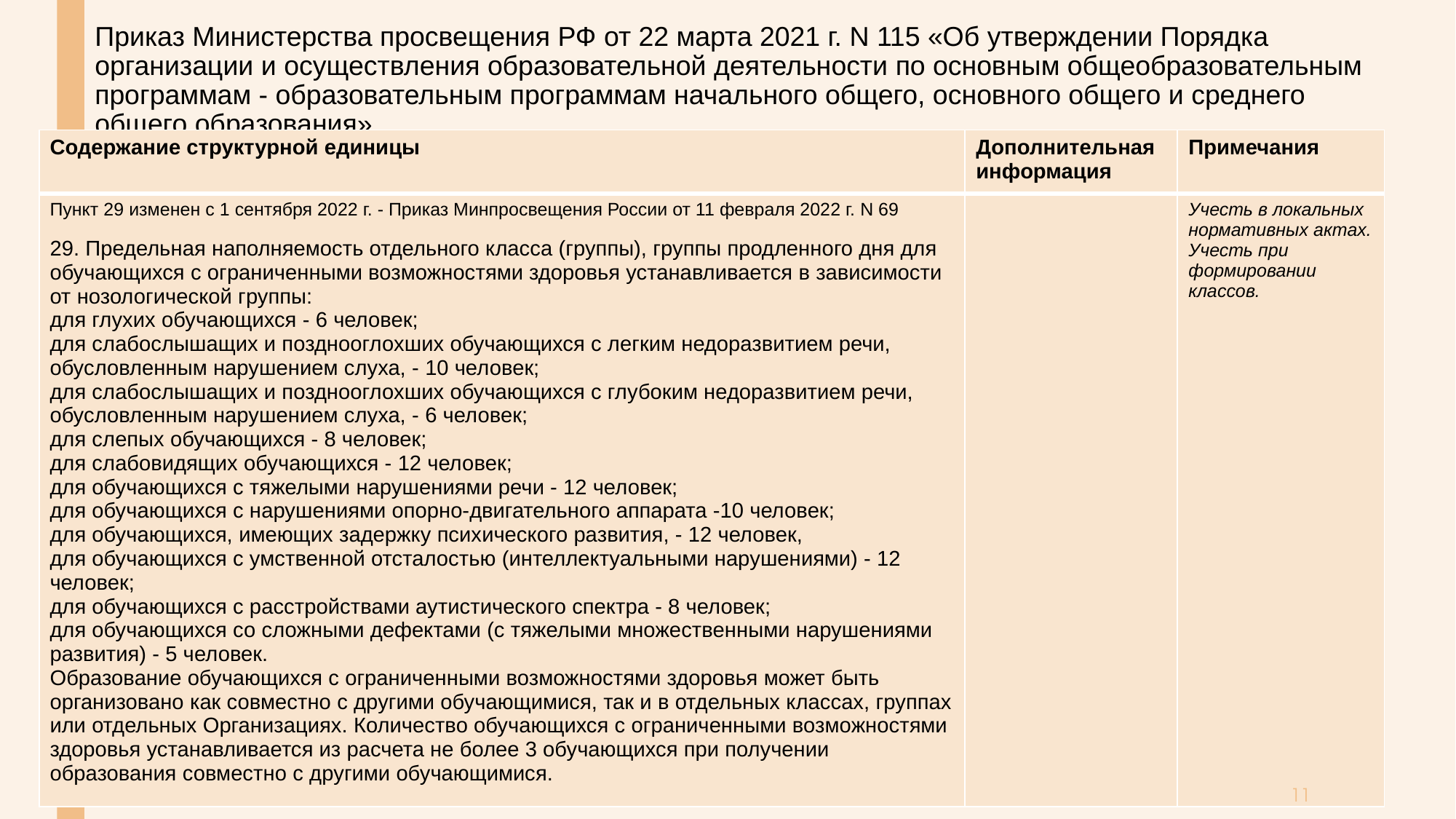

# Приказ Министерства просвещения РФ от 22 марта 2021 г. N 115 «Об утверждении Порядка организации и осуществления образовательной деятельности по основным общеобразовательным программам - образовательным программам начального общего, основного общего и среднего общего образования»
| Содержание структурной единицы | Дополнительная информация | Примечания |
| --- | --- | --- |
| Пункт 29 изменен с 1 сентября 2022 г. - Приказ Минпросвещения России от 11 февраля 2022 г. N 69 29. Предельная наполняемость отдельного класса (группы), группы продленного дня для обучающихся с ограниченными возможностями здоровья устанавливается в зависимости от нозологической группы: для глухих обучающихся - 6 человек; для слабослышащих и позднооглохших обучающихся с легким недоразвитием речи, обусловленным нарушением слуха, - 10 человек; для слабослышащих и позднооглохших обучающихся с глубоким недоразвитием речи, обусловленным нарушением слуха, - 6 человек; для слепых обучающихся - 8 человек; для слабовидящих обучающихся - 12 человек; для обучающихся с тяжелыми нарушениями речи - 12 человек; для обучающихся с нарушениями опорно-двигательного аппарата -10 человек; для обучающихся, имеющих задержку психического развития, - 12 человек, для обучающихся с умственной отсталостью (интеллектуальными нарушениями) - 12 человек; для обучающихся с расстройствами аутистического спектра - 8 человек; для обучающихся со сложными дефектами (с тяжелыми множественными нарушениями развития) - 5 человек. Образование обучающихся с ограниченными возможностями здоровья может быть организовано как совместно с другими обучающимися, так и в отдельных классах, группах или отдельных Организациях. Количество обучающихся с ограниченными возможностями здоровья устанавливается из расчета не более 3 обучающихся при получении образования совместно с другими обучающимися. |  | Учесть в локальных нормативных актах. Учесть при формировании классов. |
11